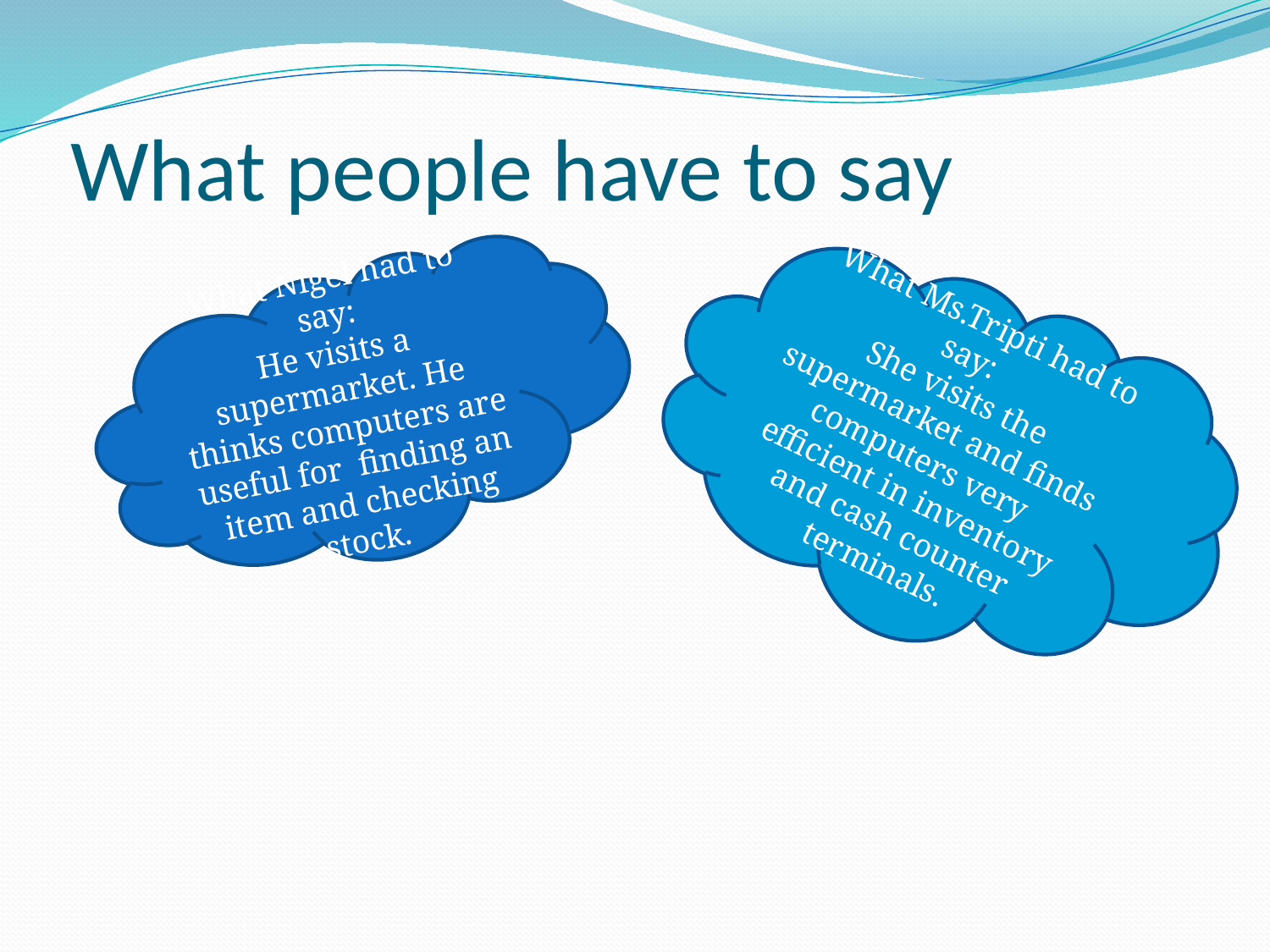

# What people have to say
What Nigel had to say:
He visits a supermarket. He thinks computers are useful for  finding an item and checking stock.

What Ms.Tripti had to say:
She visits the supermarket and finds computers very  efficient in inventory and cash counter terminals.